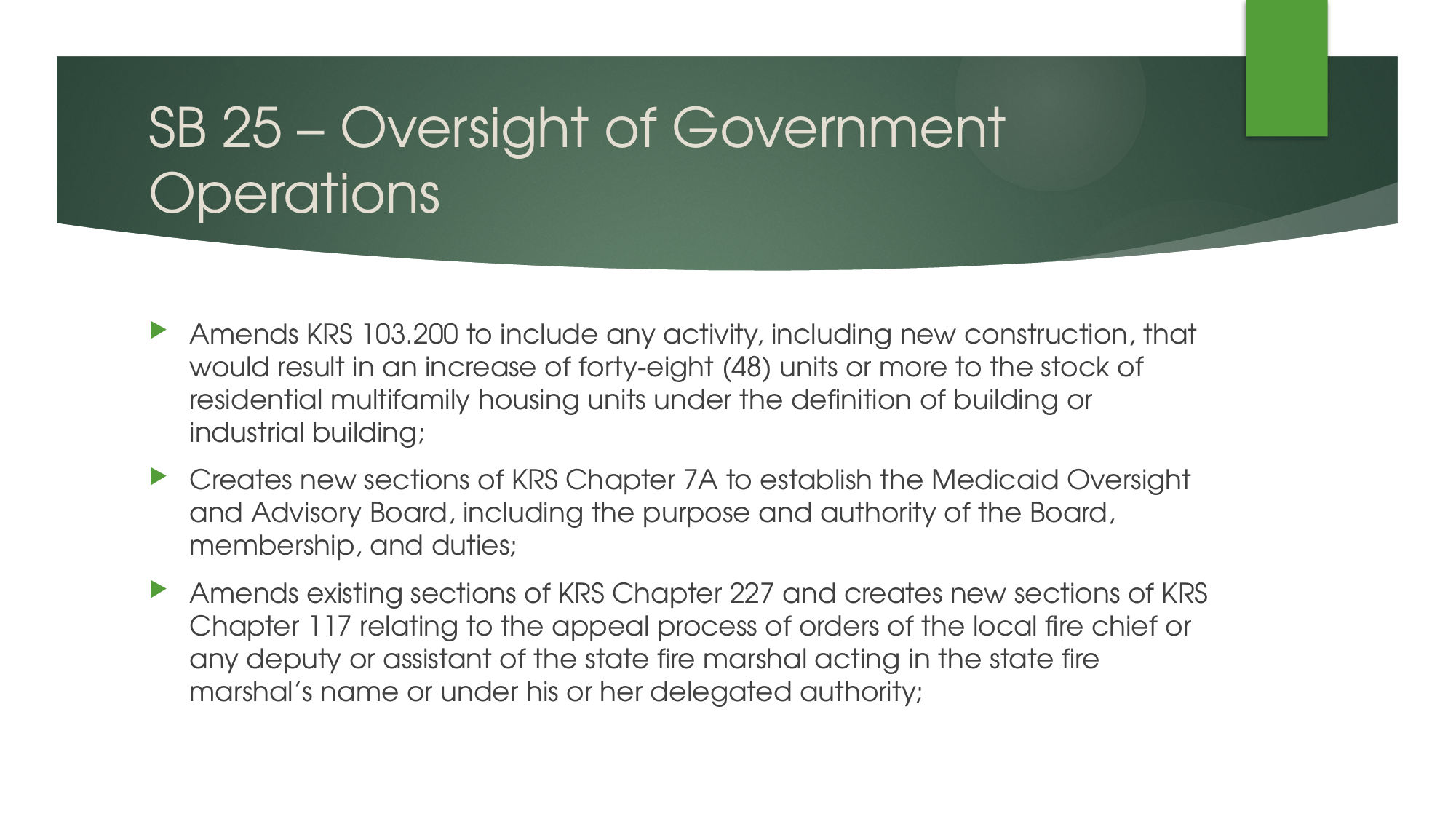

# SB 25 – Oversight of Government Operations
Amends KRS 103.200 to include any activity, including new construction, that would result in an increase of forty-eight (48) units or more to the stock of residential multifamily housing units under the definition of building or industrial building;
Creates new sections of KRS Chapter 7A to establish the Medicaid Oversight and Advisory Board, including the purpose and authority of the Board, membership, and duties;
Amends existing sections of KRS Chapter 227 and creates new sections of KRS Chapter 117 relating to the appeal process of orders of the local fire chief or any deputy or assistant of the state fire marshal acting in the state fire marshal’s name or under his or her delegated authority;